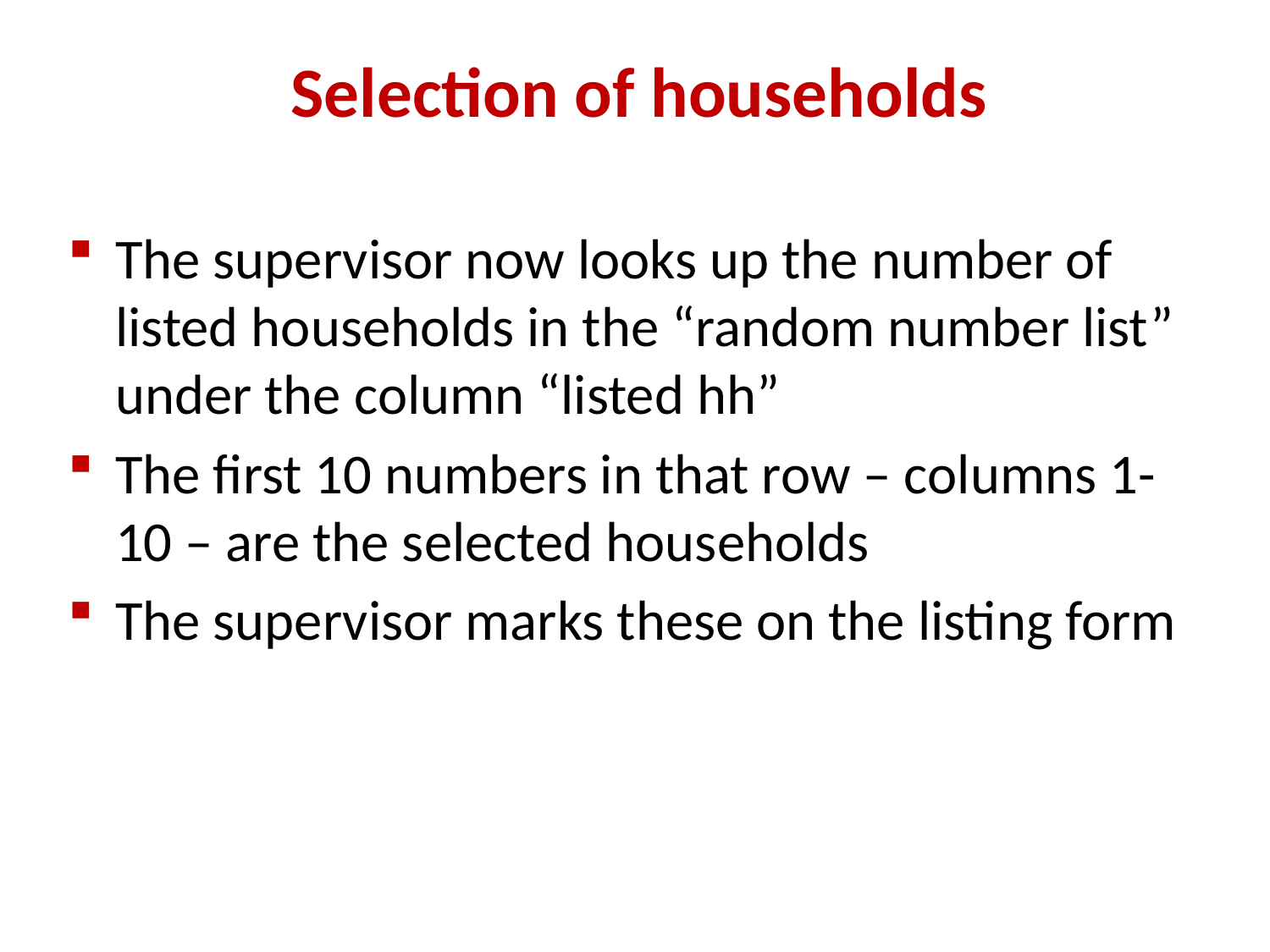

Selection of households
The supervisor now looks up the number of listed households in the “random number list” under the column “listed hh”
The first 10 numbers in that row – columns 1-10 – are the selected households
The supervisor marks these on the listing form